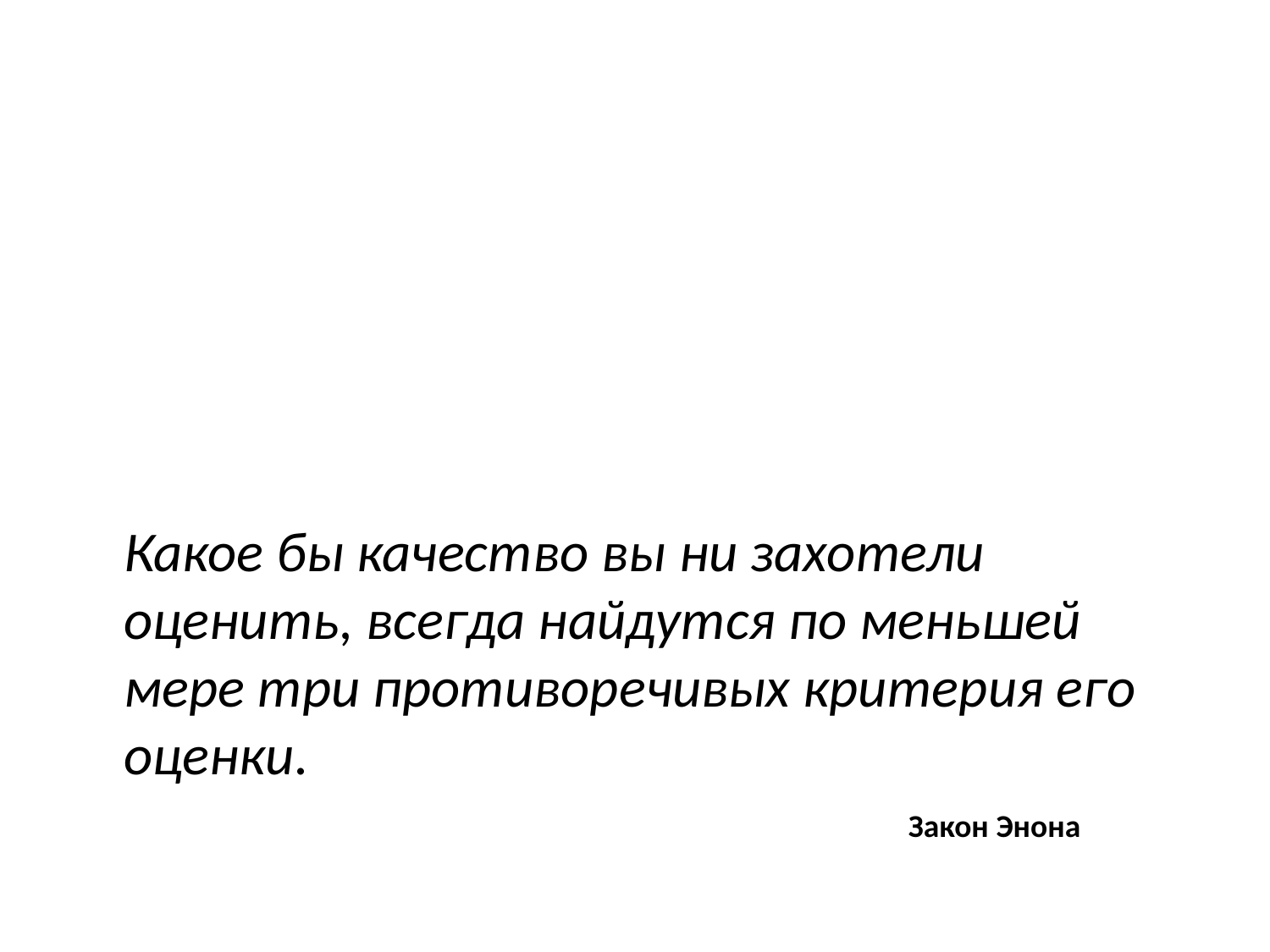

“Как правильно уложить парашют?” Пособие. Издание 2-е, исправленное.

Какое бы качество вы ни захотели оценить, всегда найдутся по меньшей мере три противоречивых критерия его оценки.

Закон Энона